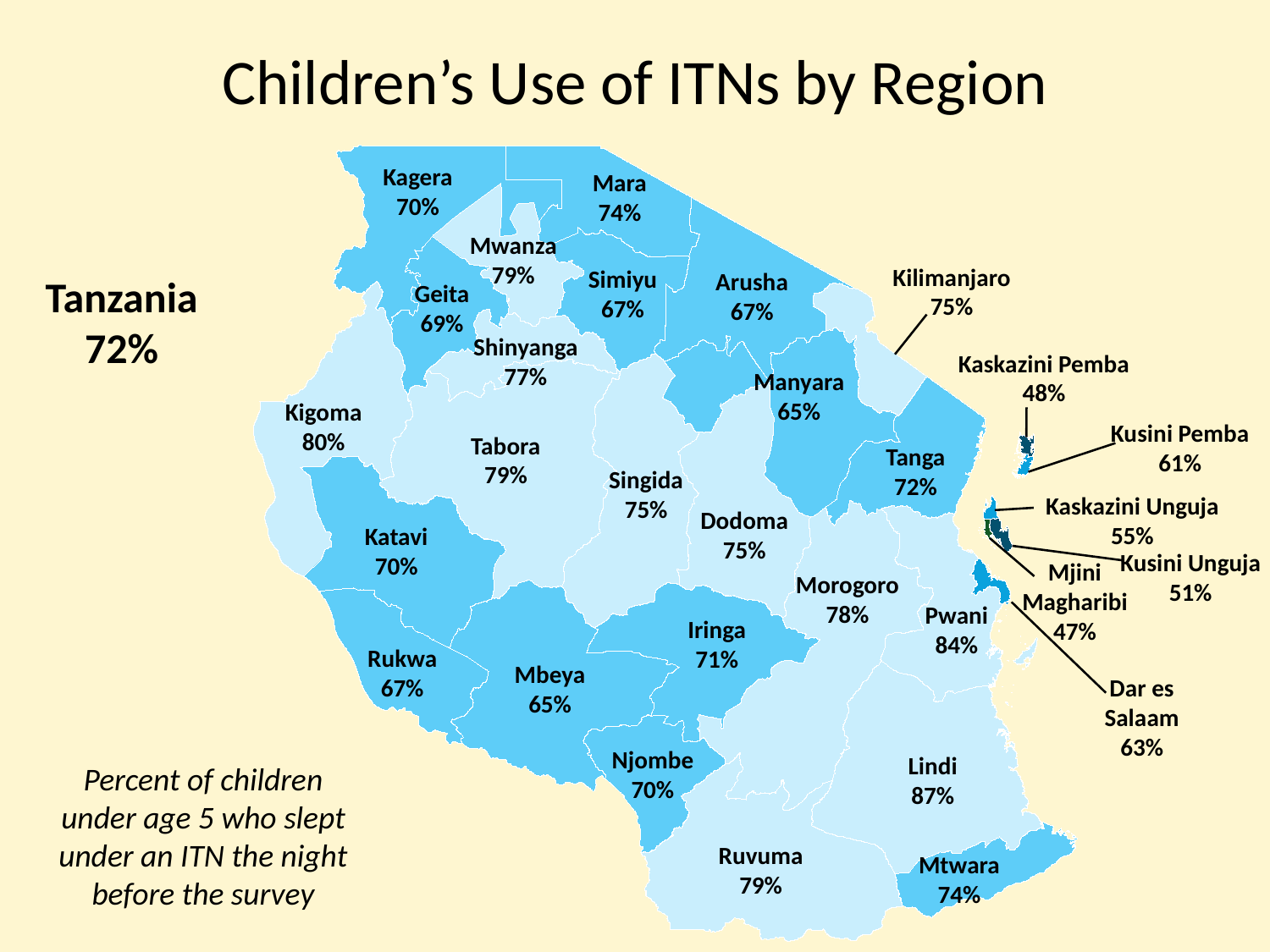

# Children’s Use of ITNs by Region

Kagera
70%
Mara
74%

Mwanza
79%

Kilimanjaro
75%
Simiyu
67%

Arusha
67%
Tanzania
72%

Geita
69%

Shinyanga
77%

Kaskazini Pemba 48%

Manyara
65%

Kigoma
80%

Kusini Pemba
61%

Tabora
79%

Tanga
72%

Singida
75%

Kaskazini Unguja 55%

Dodoma
75%

Katavi
70%

Kusini Unguja
51%

Mjini Magharibi
47%

Morogoro
78%

Pwani
84%

Iringa
71%

Rukwa
67%

Mbeya
65%

Dar es Salaam
63%

Njombe
70%

Lindi
87%

Percent of children under age 5 who slept under an ITN the night before the survey

Ruvuma
79%
Mtwara
74%